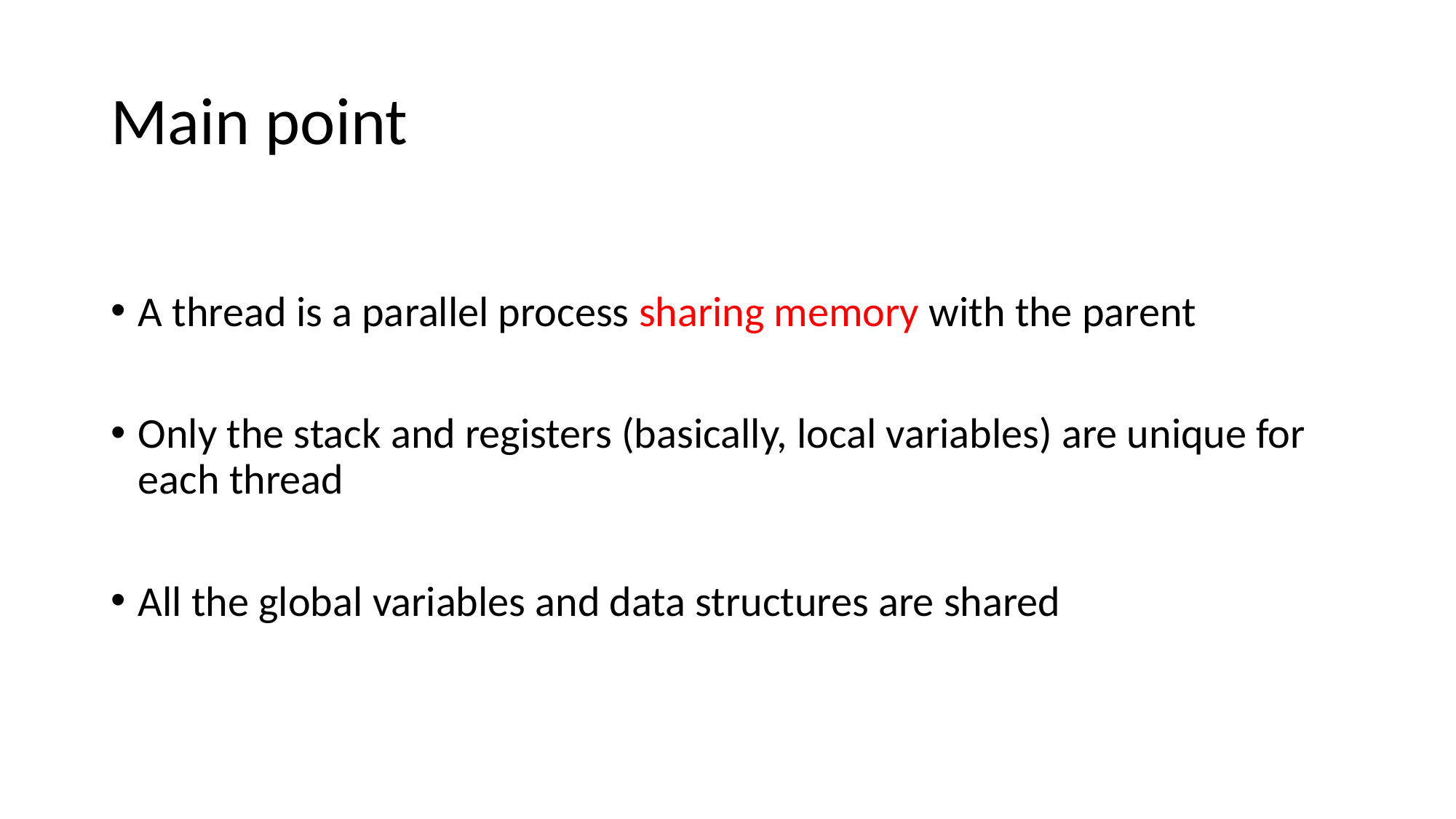

# Main point

A thread is a parallel process sharing memory with the parent

Only the stack and registers (basically, local variables) are unique for each thread

All the global variables and data structures are shared